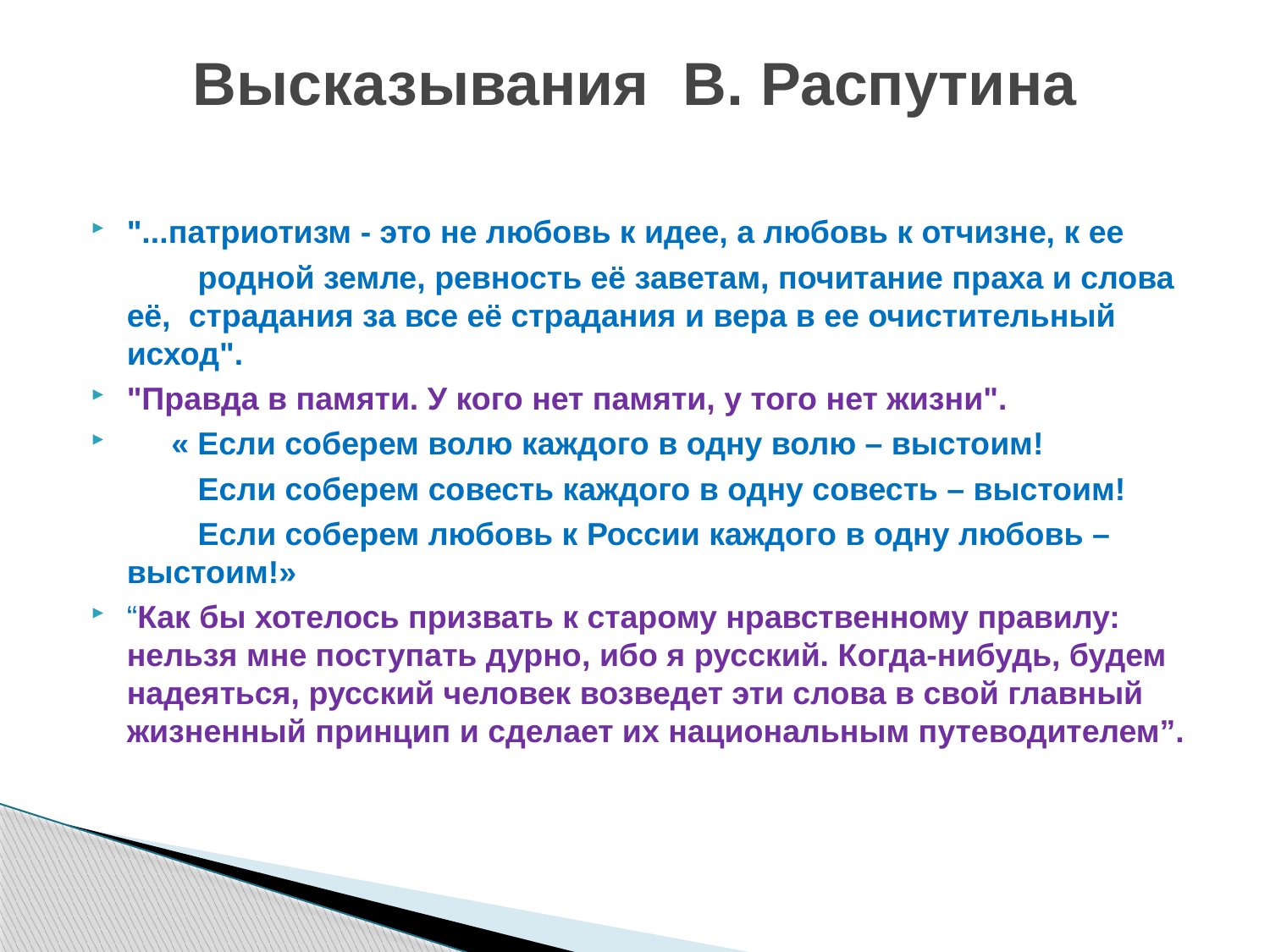

# Высказывания  В. Распутина
"...патриотизм - это не любовь к идее, а любовь к отчизне, к ее
            родной земле, ревность её заветам, почитание праха и слова её,  страдания за все её страдания и вера в ее очистительный исход".
"Правда в памяти. У кого нет памяти, у того нет жизни".
     « Если соберем волю каждого в одну волю – выстоим!
            Если соберем совесть каждого в одну совесть – выстоим!
            Если соберем любовь к России каждого в одну любовь –    выстоим!»
“Как бы хотелось призвать к старому нравственному правилу: нельзя мне поступать дурно, ибо я русский. Когда-нибудь, будем надеяться, русский человек возведет эти слова в свой главный жизненный принцип и сделает их национальным путеводителем”.